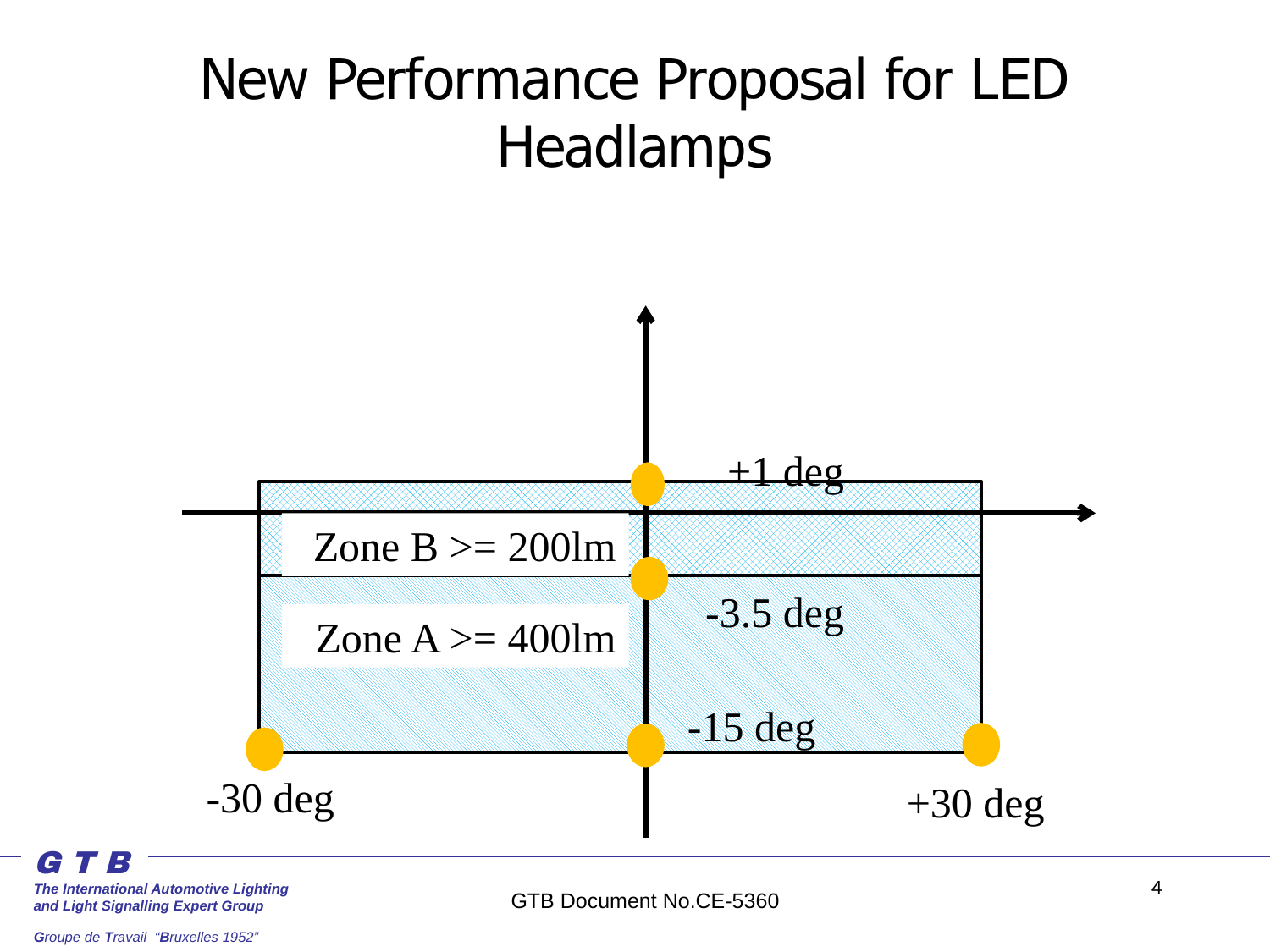

# New Performance Proposal for LED Headlamps
+1 deg

Zone B >= 200lm

-3.5 deg
Zone A >= 400lm
-15 deg

-30 deg
+30 deg
4
GTB Document No.CE-5360